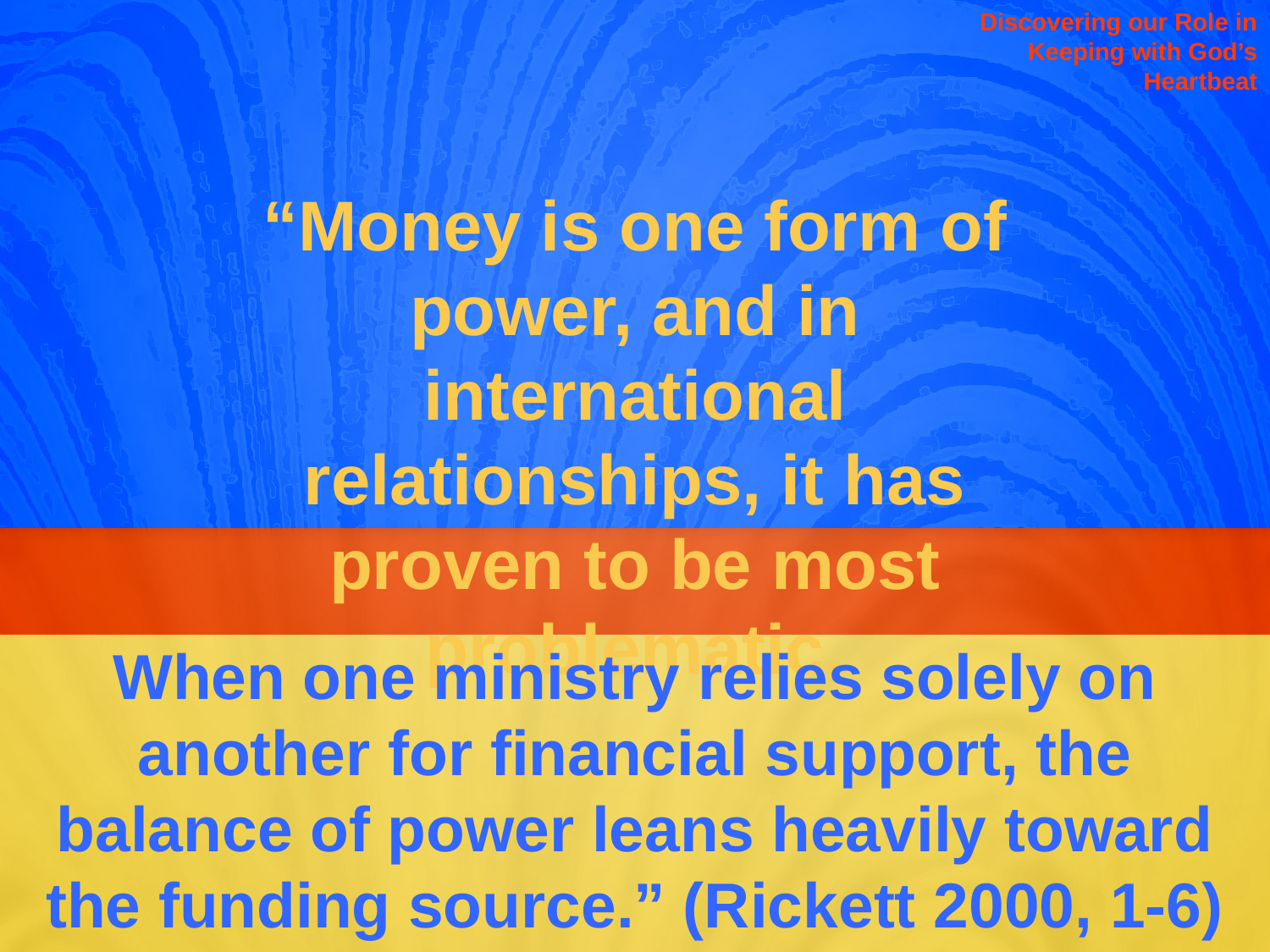

Discovering our Role in Keeping with God’s Heartbeat
“Money is one form of power, and in international relationships, it has proven to be most problematic.
When one ministry relies solely on another for financial support, the balance of power leans heavily toward the funding source.” (Rickett 2000, 1-6)